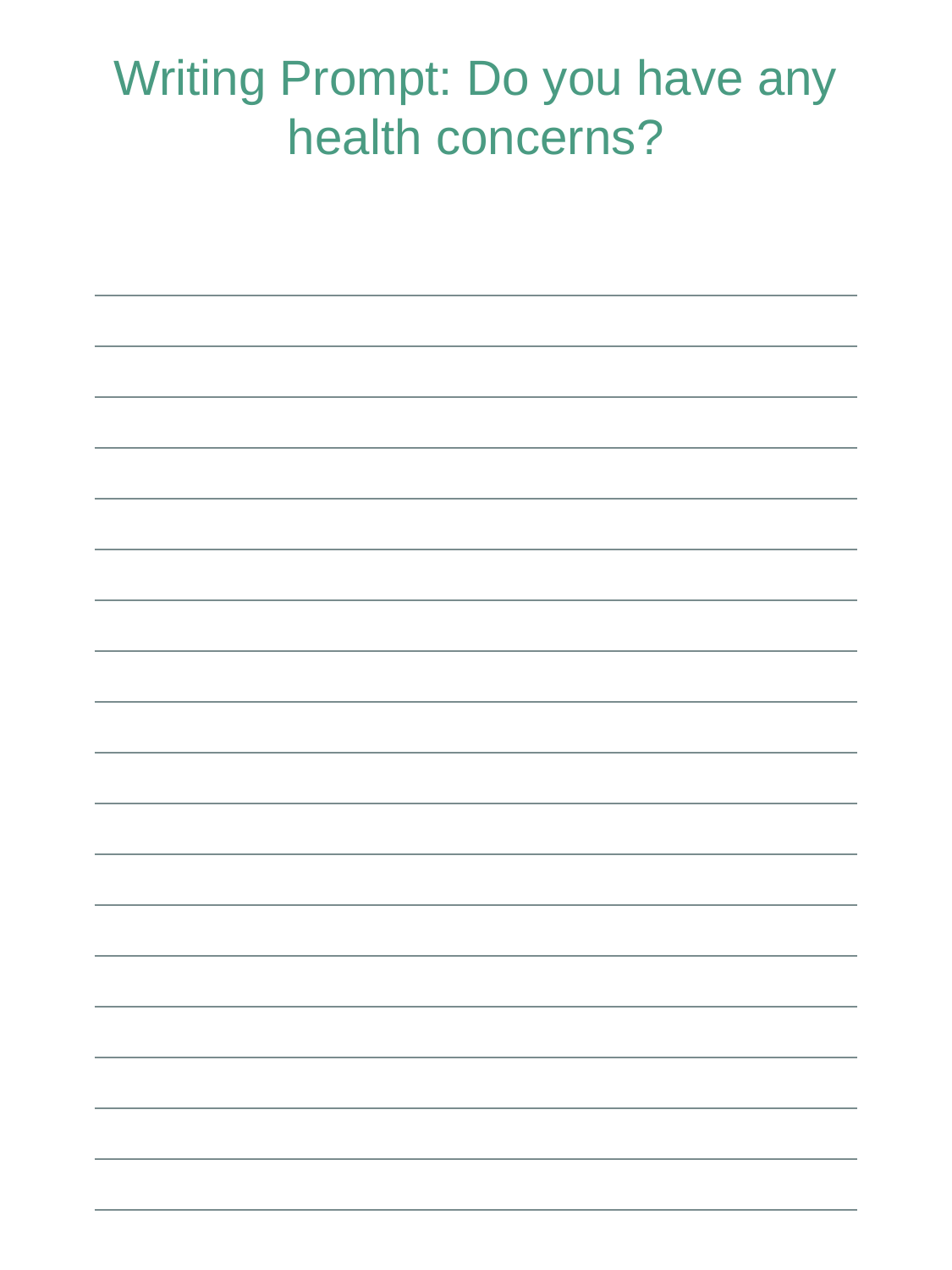

Writing Prompt: Do you have any health concerns?
|  |
| --- |
|  |
|  |
|  |
|  |
|  |
|  |
|  |
|  |
|  |
|  |
|  |
|  |
|  |
|  |
|  |
|  |
|  |